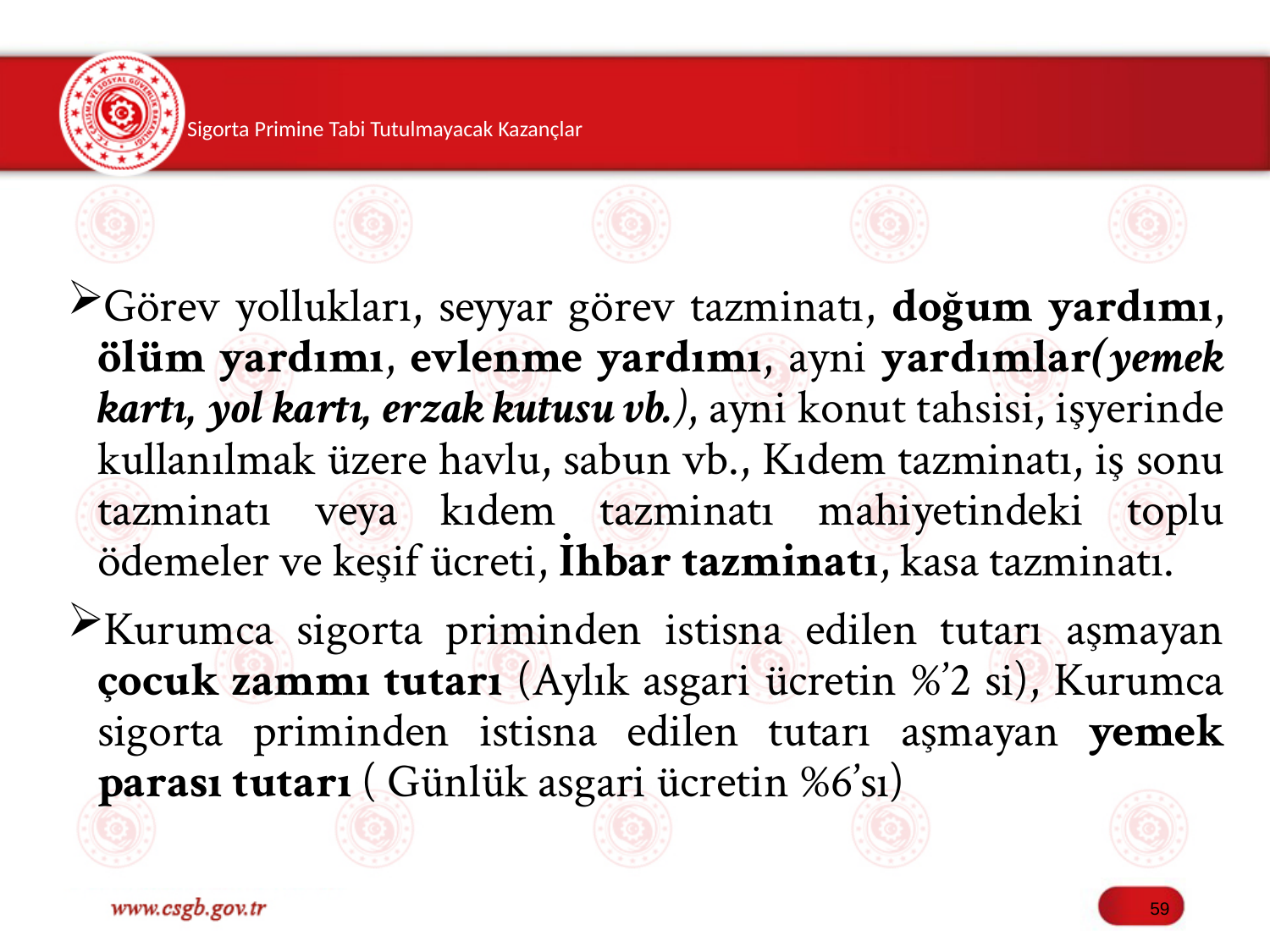

# Sigorta Primine Tabi Tutulmayacak Kazançlar

Görev yollukları, seyyar görev tazminatı, doğum yardımı, ölüm yardımı, evlenme yardımı, ayni yardımlar(yemek kartı, yol kartı, erzak kutusu vb.), ayni konut tahsisi, işyerinde kullanılmak üzere havlu, sabun vb., Kıdem tazminatı, iş sonu tazminatı veya kıdem tazminatı mahiyetindeki toplu ödemeler ve keşif ücreti, İhbar tazminatı, kasa tazminatı.
Kurumca sigorta priminden istisna edilen tutarı aşmayan çocuk zammı tutarı (Aylık asgari ücretin %’2 si), Kurumca sigorta priminden istisna edilen tutarı aşmayan yemek parası tutarı ( Günlük asgari ücretin %6’sı)
59